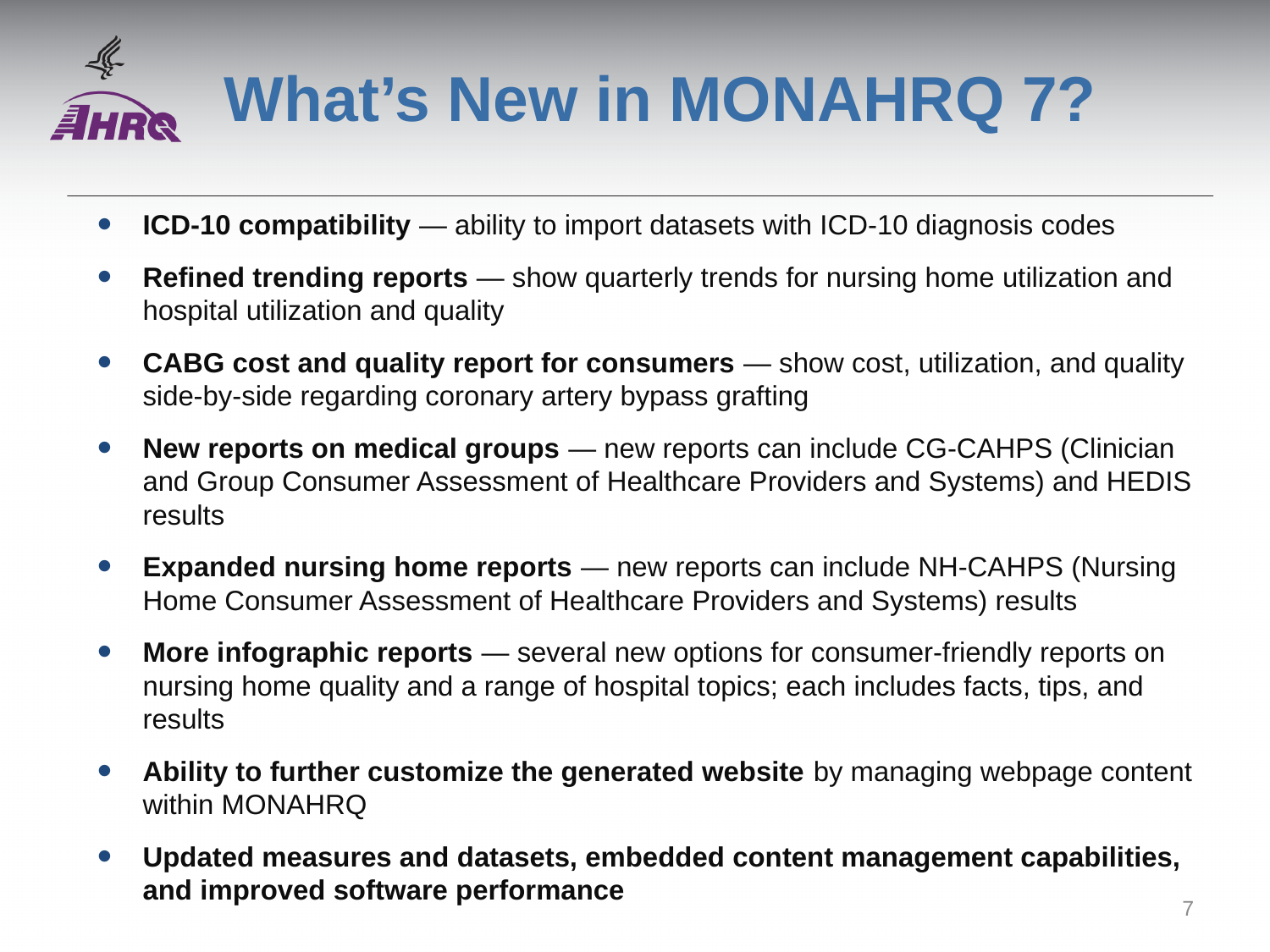

# What’s New in MONAHRQ 7?
ICD-10 compatibility — ability to import datasets with ICD-10 diagnosis codes
Refined trending reports — show quarterly trends for nursing home utilization and hospital utilization and quality
CABG cost and quality report for consumers — show cost, utilization, and quality side-by-side regarding coronary artery bypass grafting
New reports on medical groups — new reports can include CG-CAHPS (Clinician and Group Consumer Assessment of Healthcare Providers and Systems) and HEDIS results
Expanded nursing home reports — new reports can include NH-CAHPS (Nursing Home Consumer Assessment of Healthcare Providers and Systems) results
More infographic reports — several new options for consumer-friendly reports on nursing home quality and a range of hospital topics; each includes facts, tips, and results
Ability to further customize the generated website by managing webpage content within MONAHRQ
Updated measures and datasets, embedded content management capabilities, and improved software performance
7